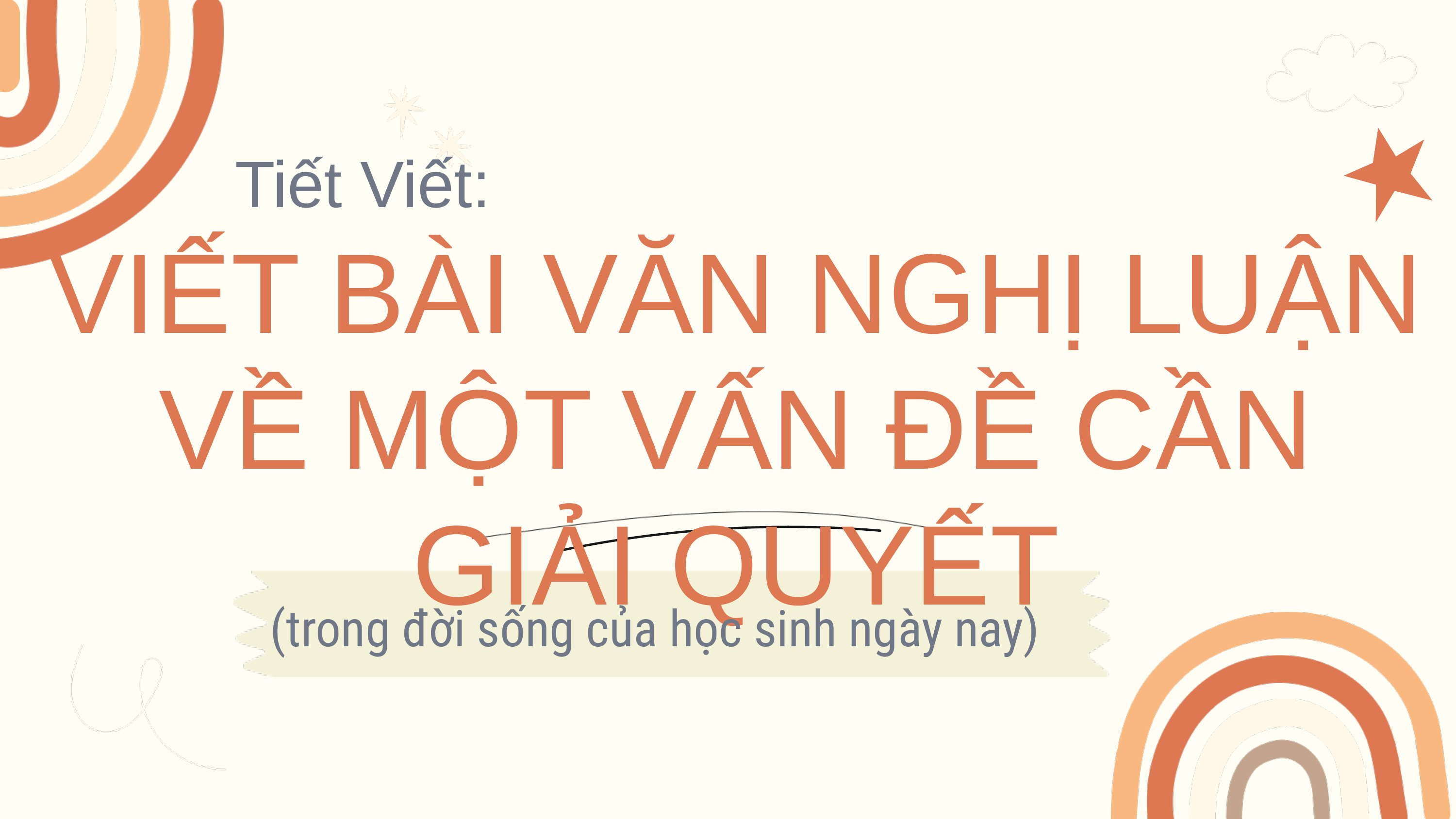

Tiết Viết:

VIẾT BÀI VĂN NGHỊ LUẬN
VỀ MỘT VẤN ĐỀ CẦN GIẢI QUYẾT

(trong đời sống của học sinh ngày nay)